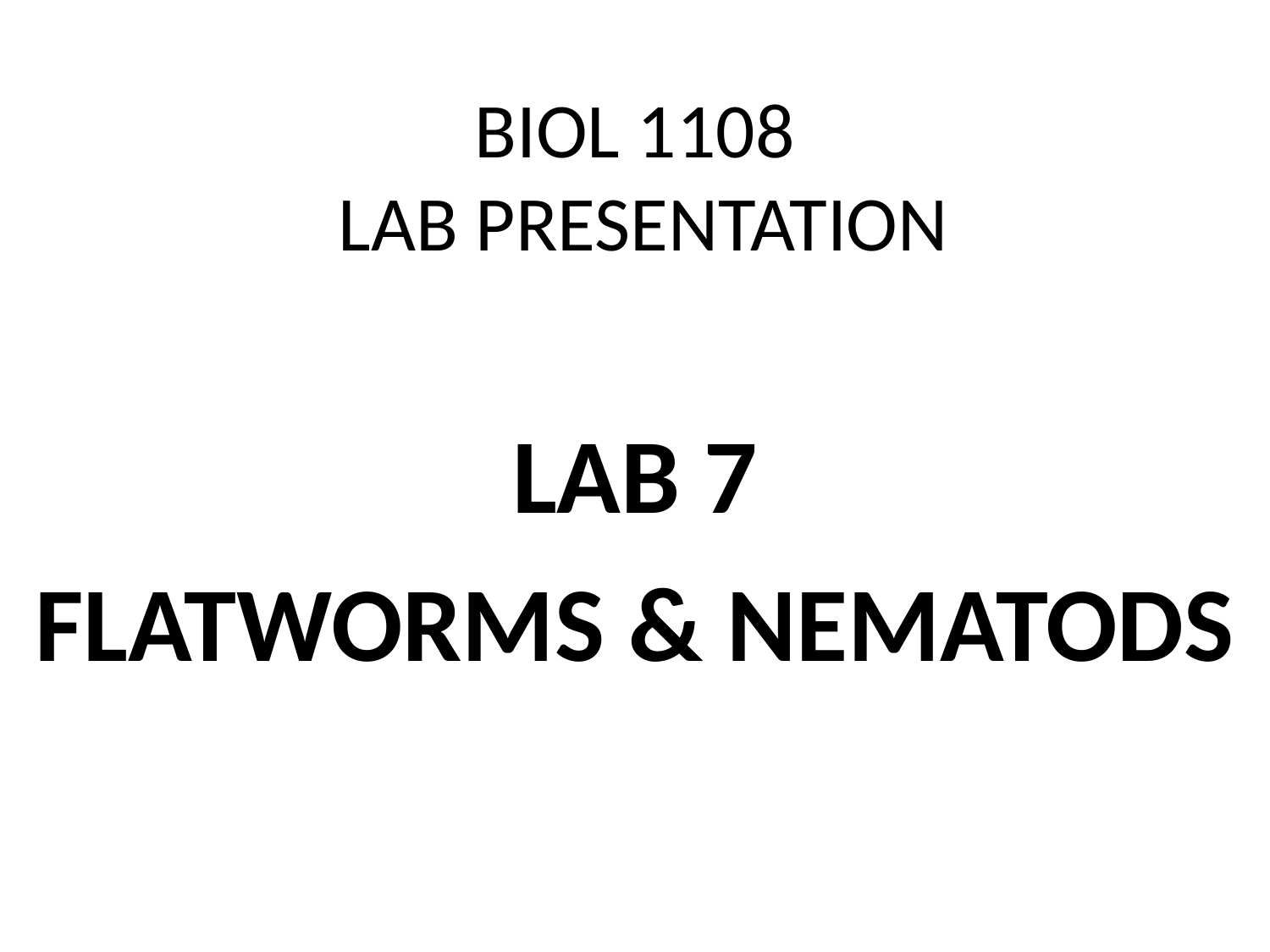

# BIOL 1108 LAB PRESENTATION
LAB 7
FLATWORMS & NEMATODS